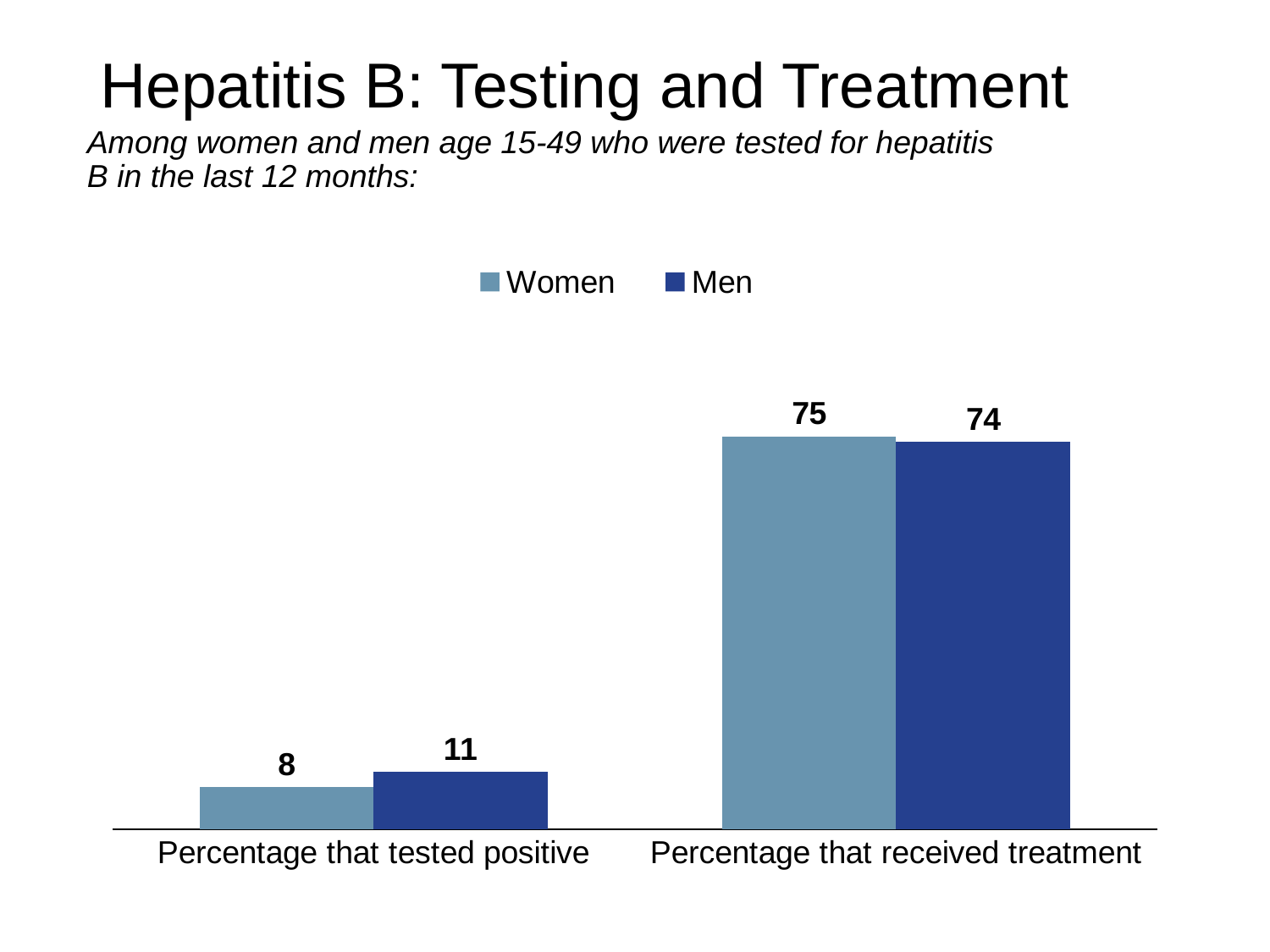

# Hepatitis B: Testing and Treatment
Among women and men age 15-49 who were tested for hepatitis B in the last 12 months:

### Chart

| Category | Women | Men |
|---|---|---|
| Percentage that tested positive | 8.0 | 11.0 |
| Percentage that received treatment | 75.0 | 74.0 |